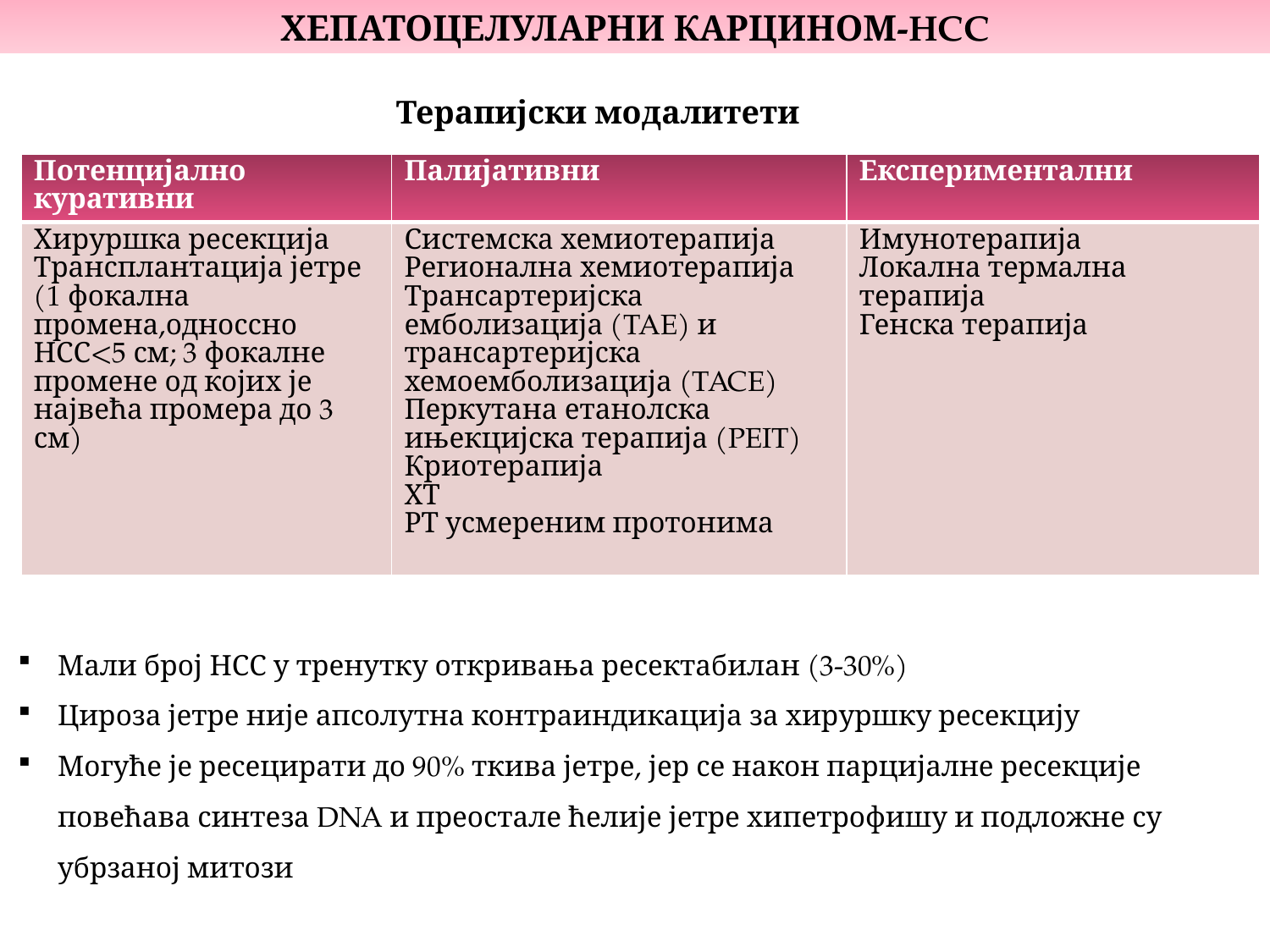

ХЕПАТОЦЕЛУЛАРНИ КАРЦИНОМ-HCC
Терапијски модалитети
| Потенцијално куративни | Палијативни | Експериментални |
| --- | --- | --- |
| Хируршка ресекција Трансплантација јетре (1 фокална промена,односсно НСС<5 см; 3 фокалне промене од којих је највећа промера до 3 см) | Системска хемиотерапија Регионална хемиотерапија Трансартеријска емболизација (TAE) и трансартеријска хемоемболизација (TACE) Перкутана етанолска ињекцијска терапија (PEIT) Криотерапија ХТ РТ усмереним протонима | Имунотерапија Локална термална терапија Генска терапија |
Мали број НСС у тренутку откривања ресектабилан (3-30%)
Цироза јетре није апсолутна контраиндикација за хируршку ресекцију
Могуће је ресецирати до 90% ткива јетре, јер се након парцијалне ресекције повећава синтеза DNA и преостале ћелије јетре хипетрофишу и подложне су убрзаној митози